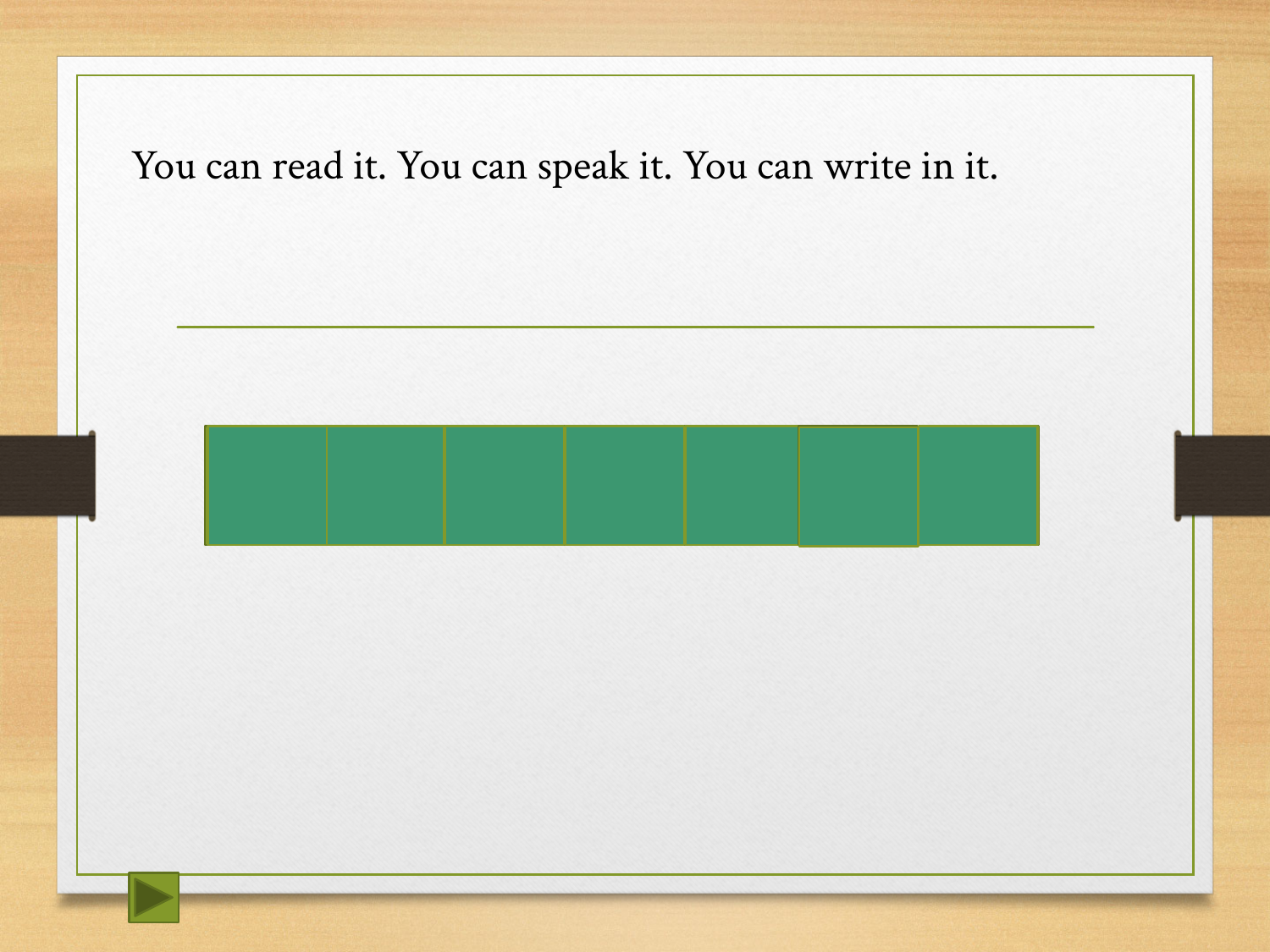

You can read it. You can speak it. You can write in it.
E

N

G

L

I

H
S